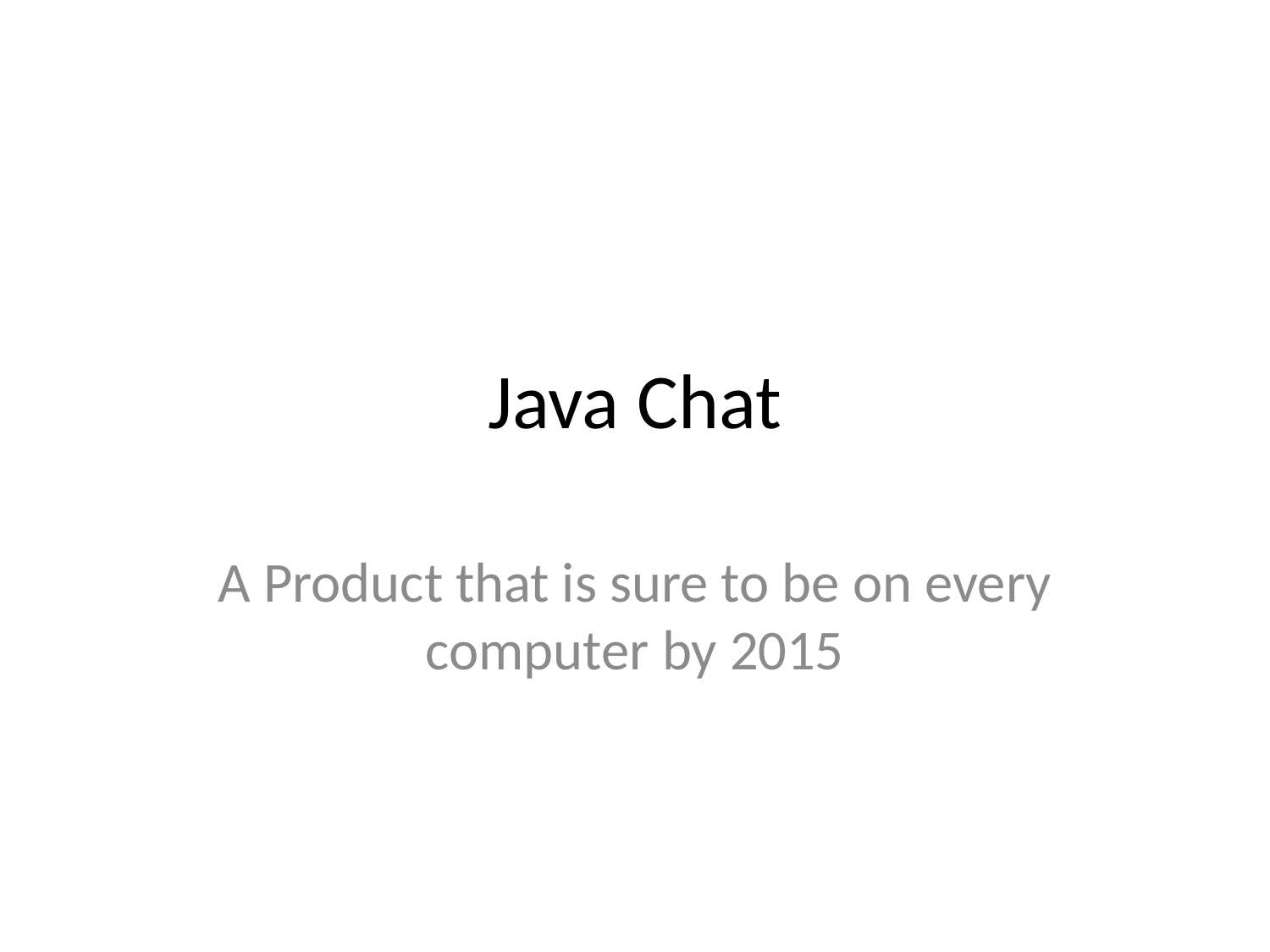

# Java Chat
A Product that is sure to be on every computer by 2015